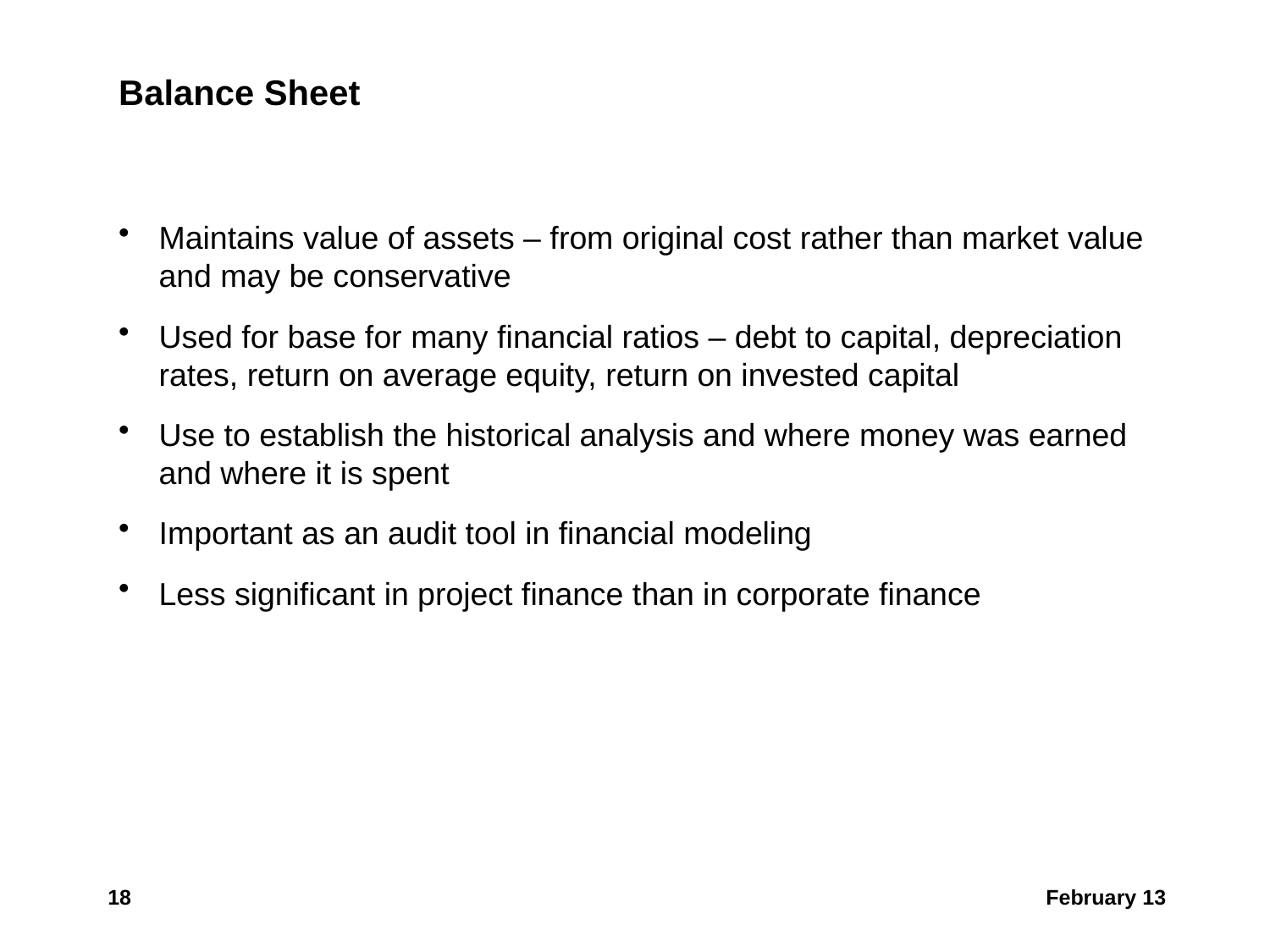

# Balance Sheet
Maintains value of assets – from original cost rather than market value and may be conservative
Used for base for many financial ratios – debt to capital, depreciation rates, return on average equity, return on invested capital
Use to establish the historical analysis and where money was earned and where it is spent
Important as an audit tool in financial modeling
Less significant in project finance than in corporate finance